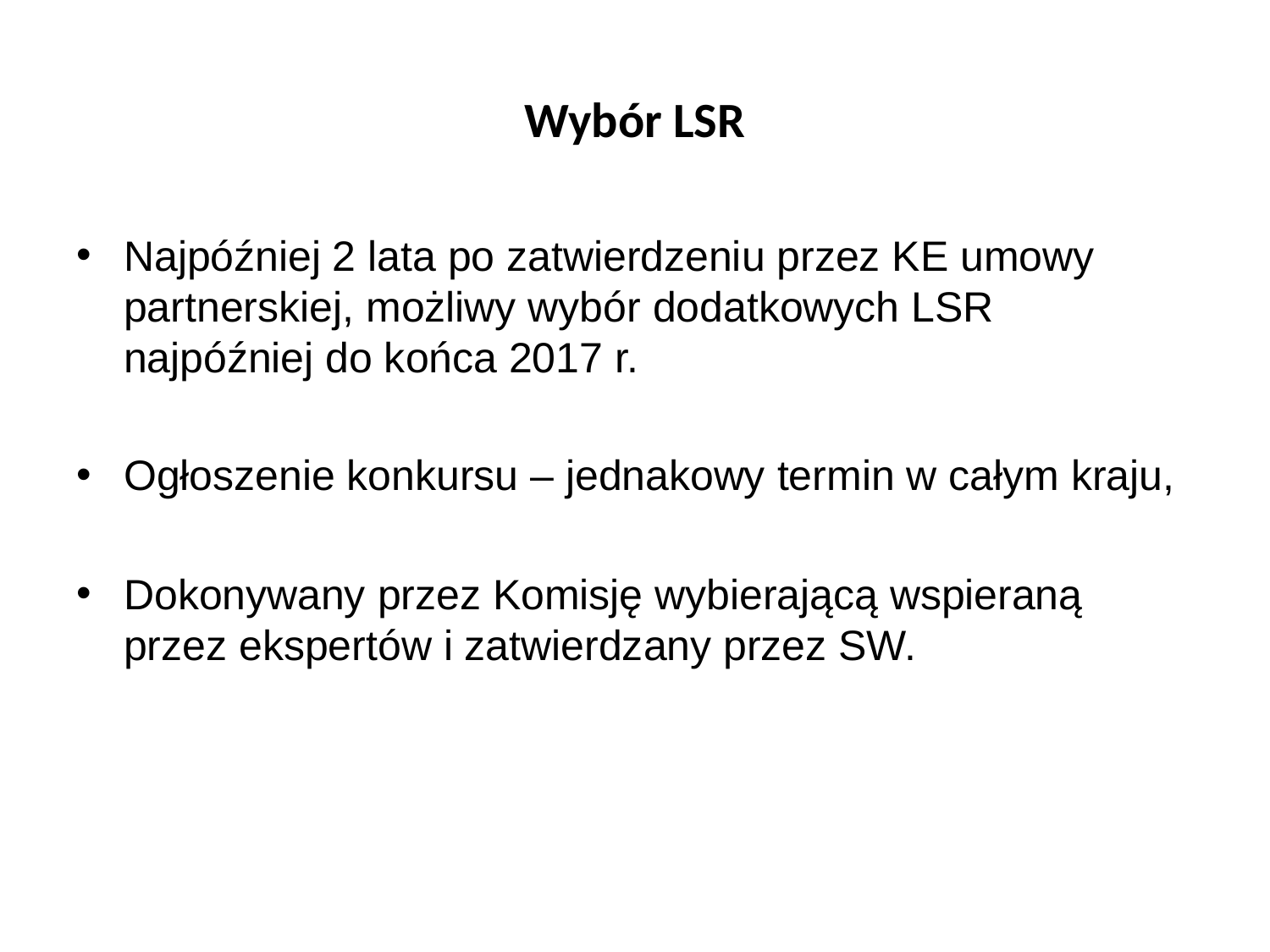

# Wybór LSR
Najpóźniej 2 lata po zatwierdzeniu przez KE umowy partnerskiej, możliwy wybór dodatkowych LSR najpóźniej do końca 2017 r.

Ogłoszenie konkursu – jednakowy termin w całym kraju,

Dokonywany przez Komisję wybierającą wspieraną przez ekspertów i zatwierdzany przez SW.